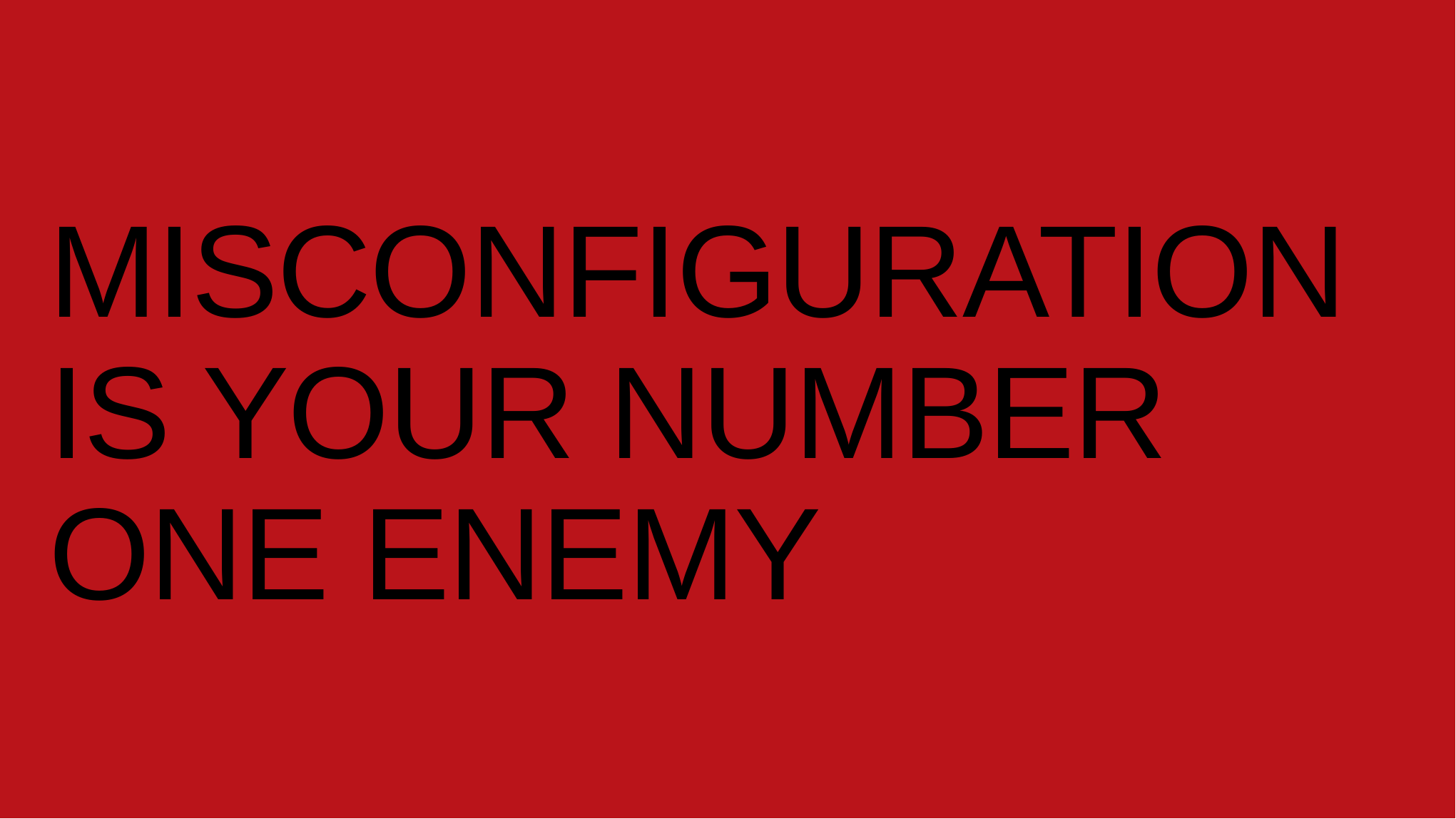

# MISCONFIGURATION IS YOUR NUMBER ONE ENEMY